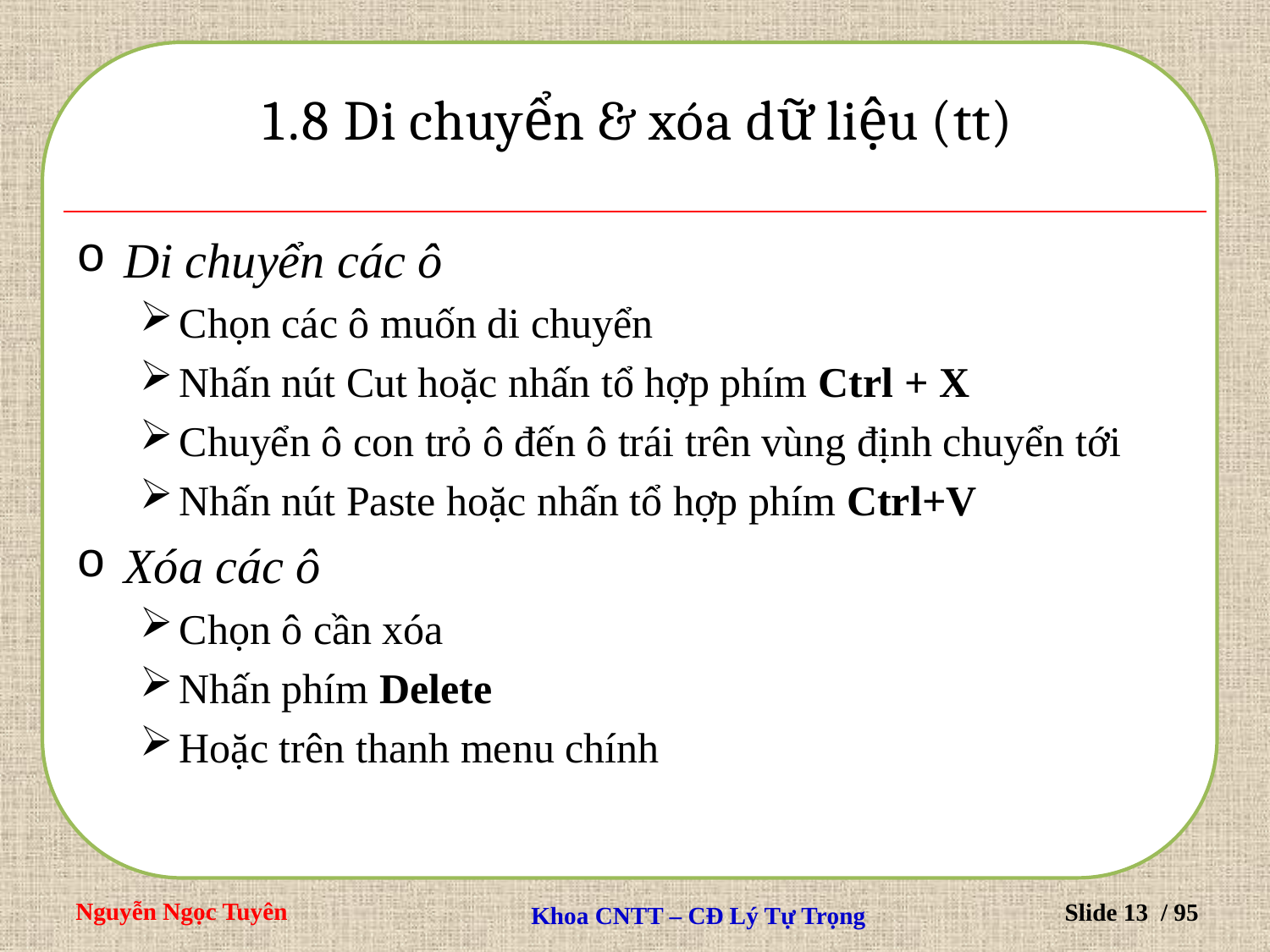

# 1.8 Di chuyển & xóa dữ liệu (tt)
Di chuyển các ô
Chọn các ô muốn di chuyển
Nhấn nút Cut hoặc nhấn tổ hợp phím Ctrl + X
Chuyển ô con trỏ ô đến ô trái trên vùng định chuyển tới
Nhấn nút Paste hoặc nhấn tổ hợp phím Ctrl+V
Xóa các ô
Chọn ô cần xóa
Nhấn phím Delete
Hoặc trên thanh menu chính